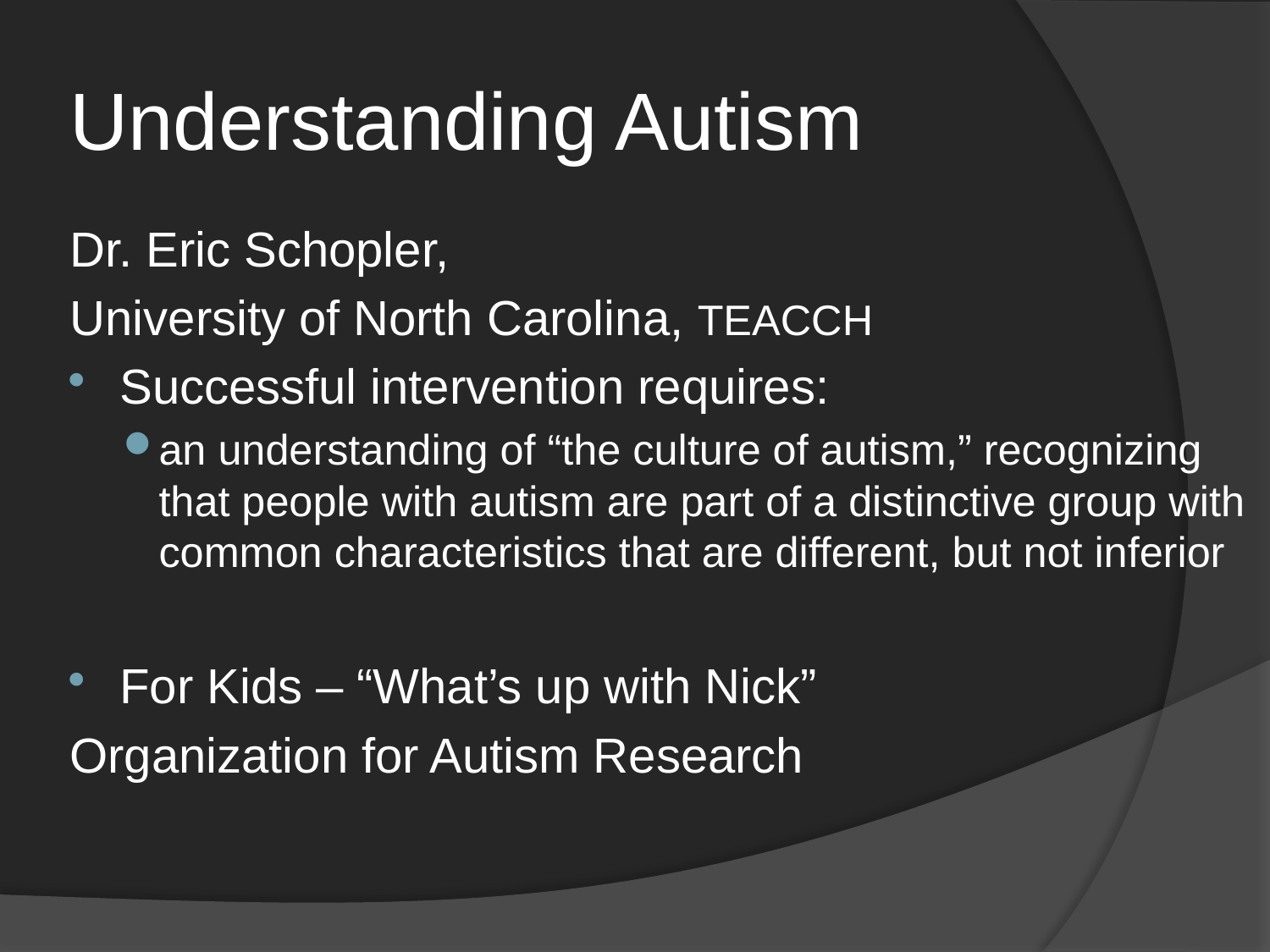

# Understanding Autism
Dr. Eric Schopler,
University of North Carolina, TEACCH
Successful intervention requires:
an understanding of “the culture of autism,” recognizing that people with autism are part of a distinctive group with common characteristics that are different, but not inferior

For Kids – “What’s up with Nick”
Organization for Autism Research